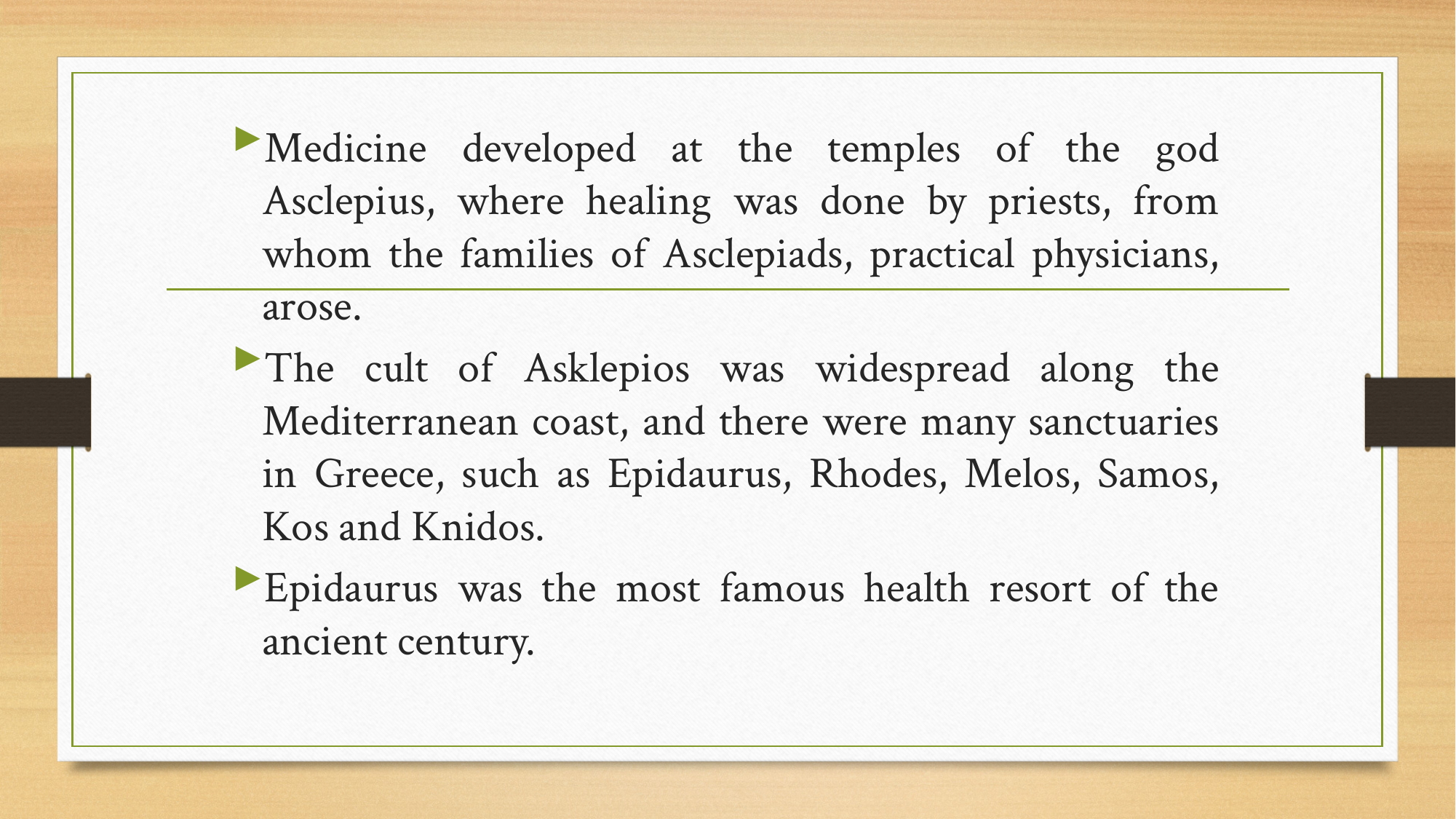

Medicine developed at the temples of the god Asclepius, where healing was done by priests, from whom the families of Asclepiads, practical physicians, arose.
The cult of Asklepios was widespread along the Mediterranean coast, and there were many sanctuaries in Greece, such as Epidaurus, Rhodes, Melos, Samos, Kos and Knidos.
Epidaurus was the most famous health resort of the ancient century.